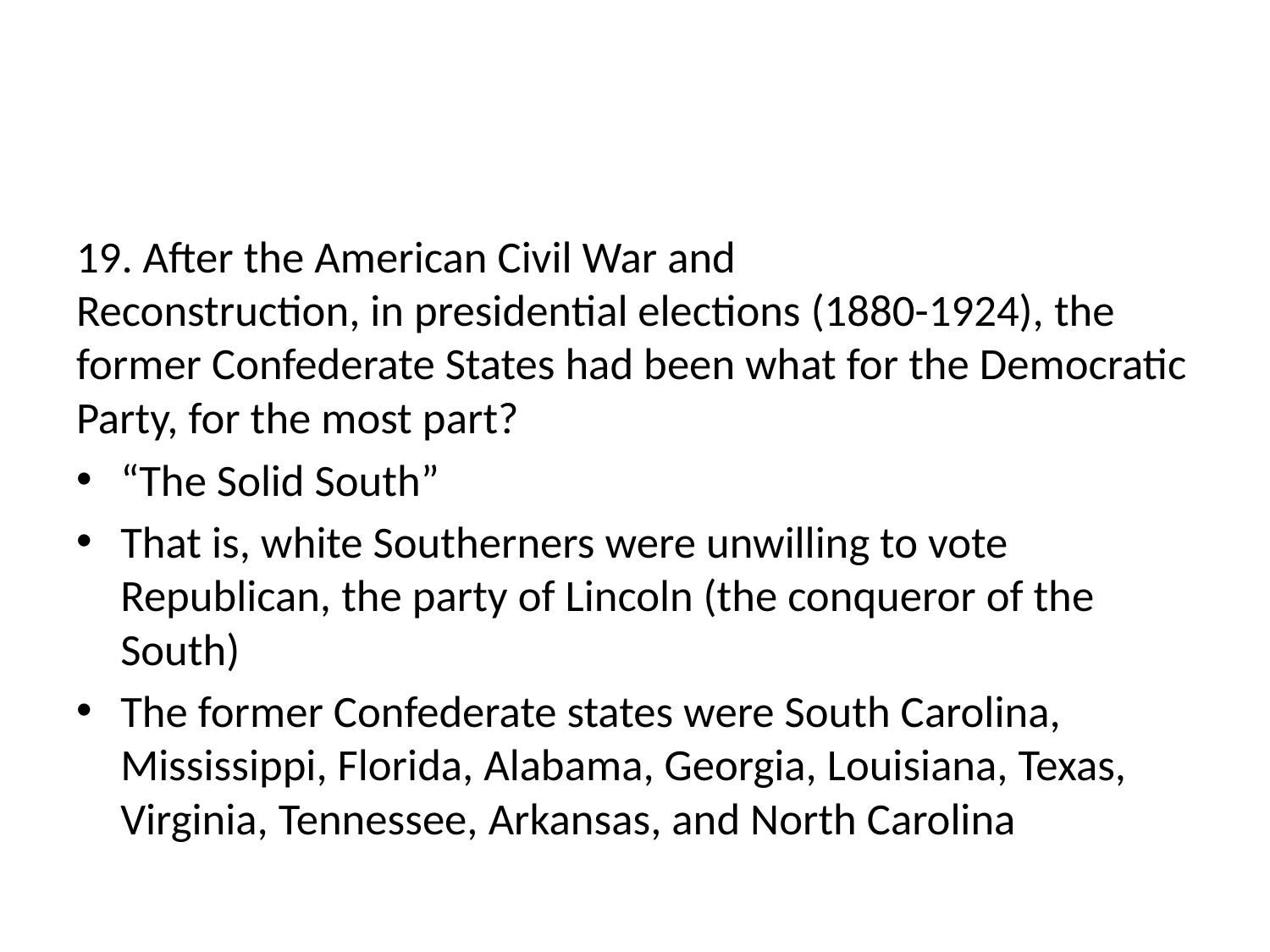

#
19. After the American Civil War and
Reconstruction, in presidential elections (1880-1924), the former Confederate States had been what for the Democratic Party, for the most part?
“The Solid South”
That is, white Southerners were unwilling to vote Republican, the party of Lincoln (the conqueror of the South)
The former Confederate states were South Carolina, Mississippi, Florida, Alabama, Georgia, Louisiana, Texas, Virginia, Tennessee, Arkansas, and North Carolina